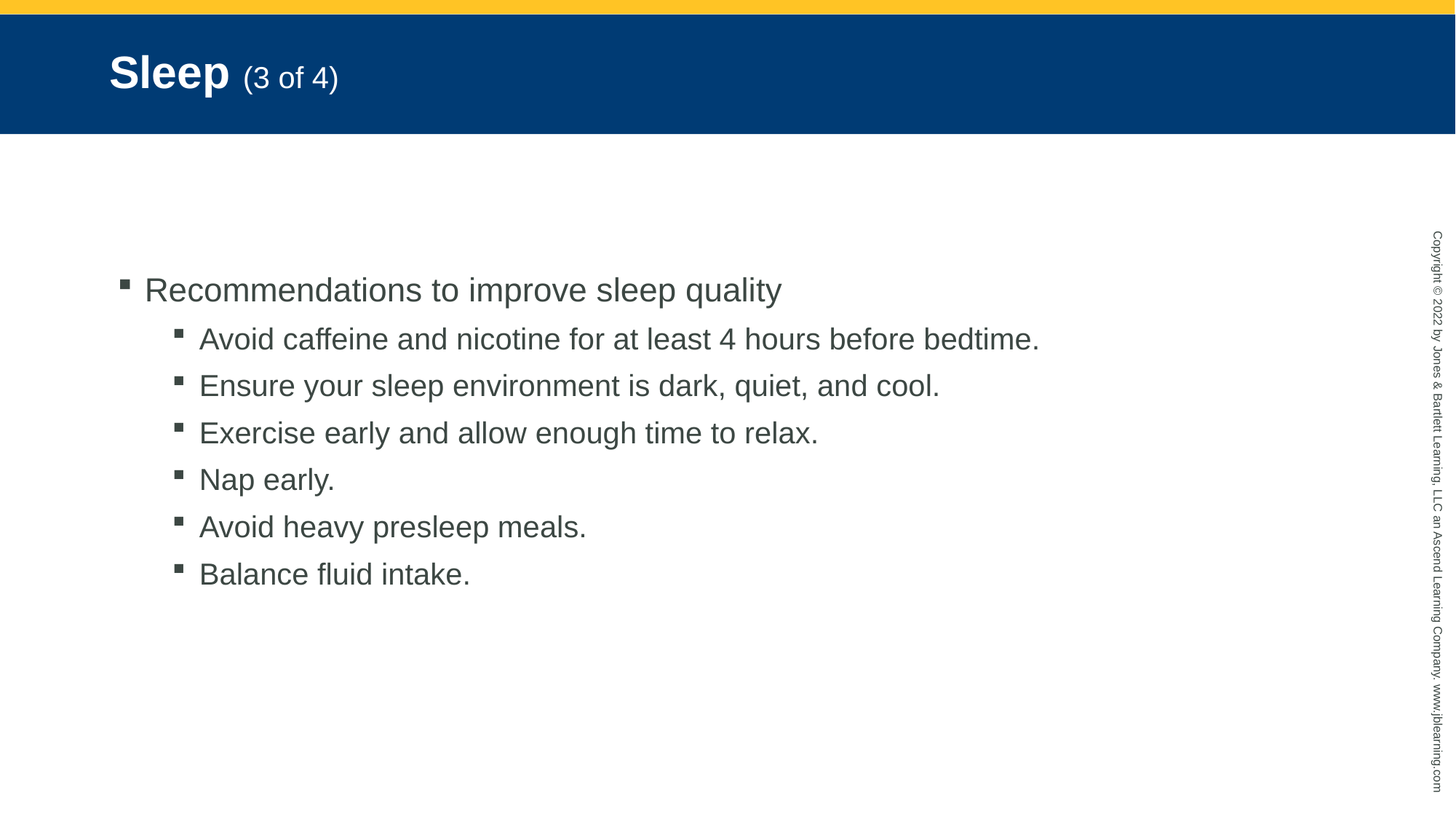

# Sleep (3 of 4)
Recommendations to improve sleep quality
Avoid caffeine and nicotine for at least 4 hours before bedtime.
Ensure your sleep environment is dark, quiet, and cool.
Exercise early and allow enough time to relax.
Nap early.
Avoid heavy presleep meals.
Balance fluid intake.